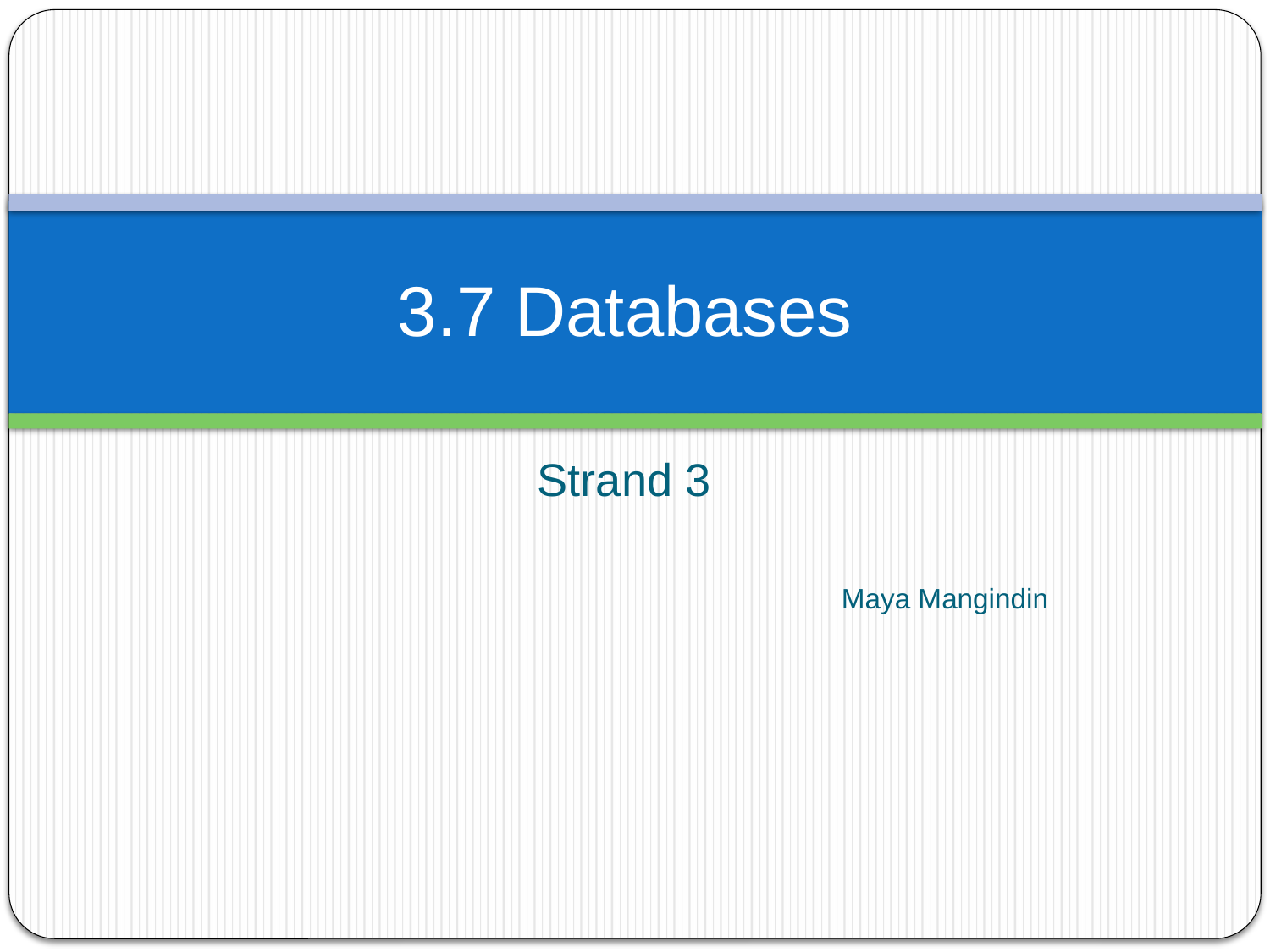

# 3.7 Databases
Strand 3

Maya Mangindin